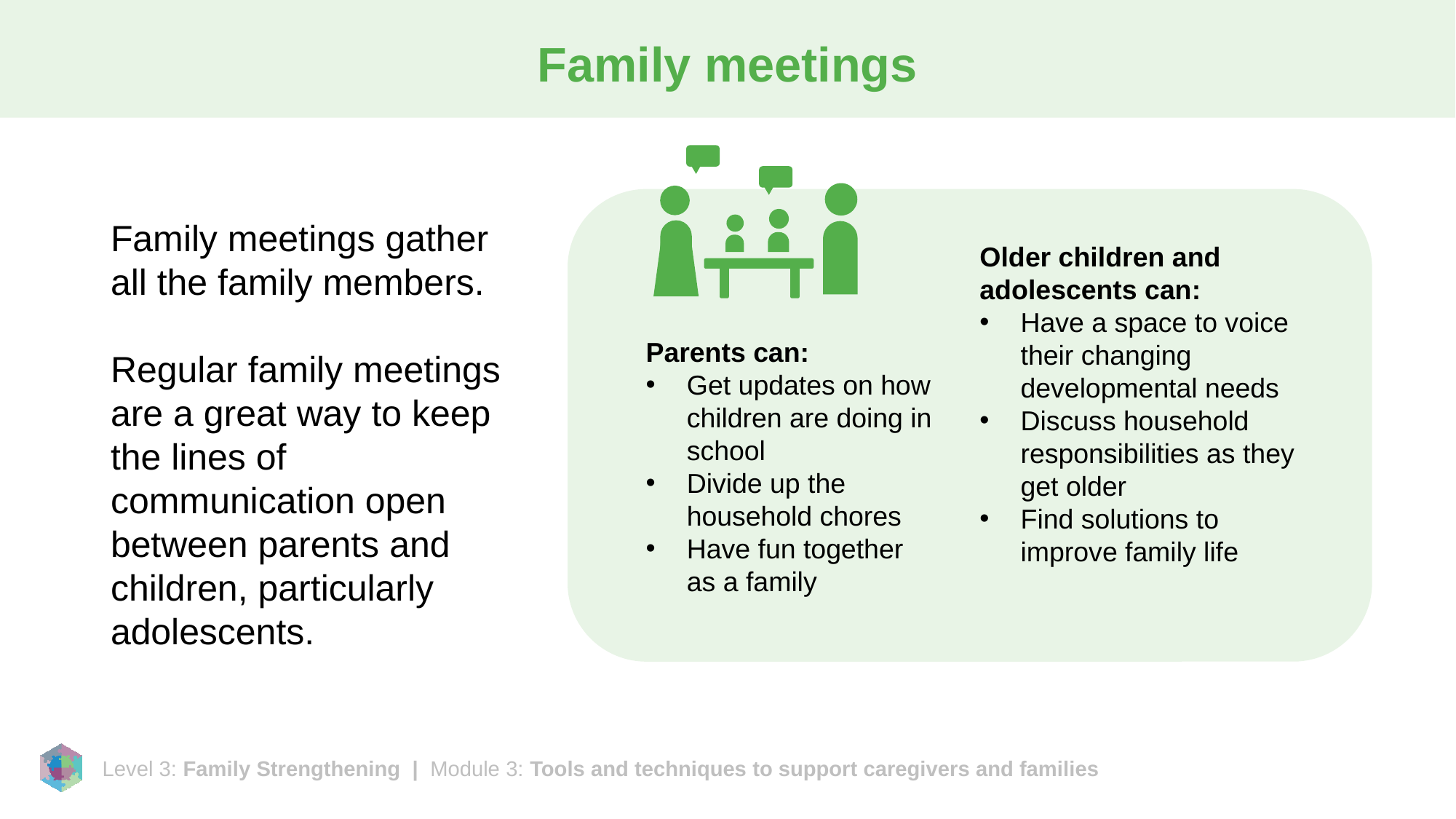

# Family meetings

Family meetings gather all the family members.

Regular family meetings are a great way to keep the lines of communication open between parents and children, particularly adolescents.
Older children and adolescents can:
Have a space to voice their changing developmental needs
Discuss household responsibilities as they get older
Find solutions to improve family life
Parents can:
Get updates on how children are doing in school
Divide up the household chores
Have fun together as a family